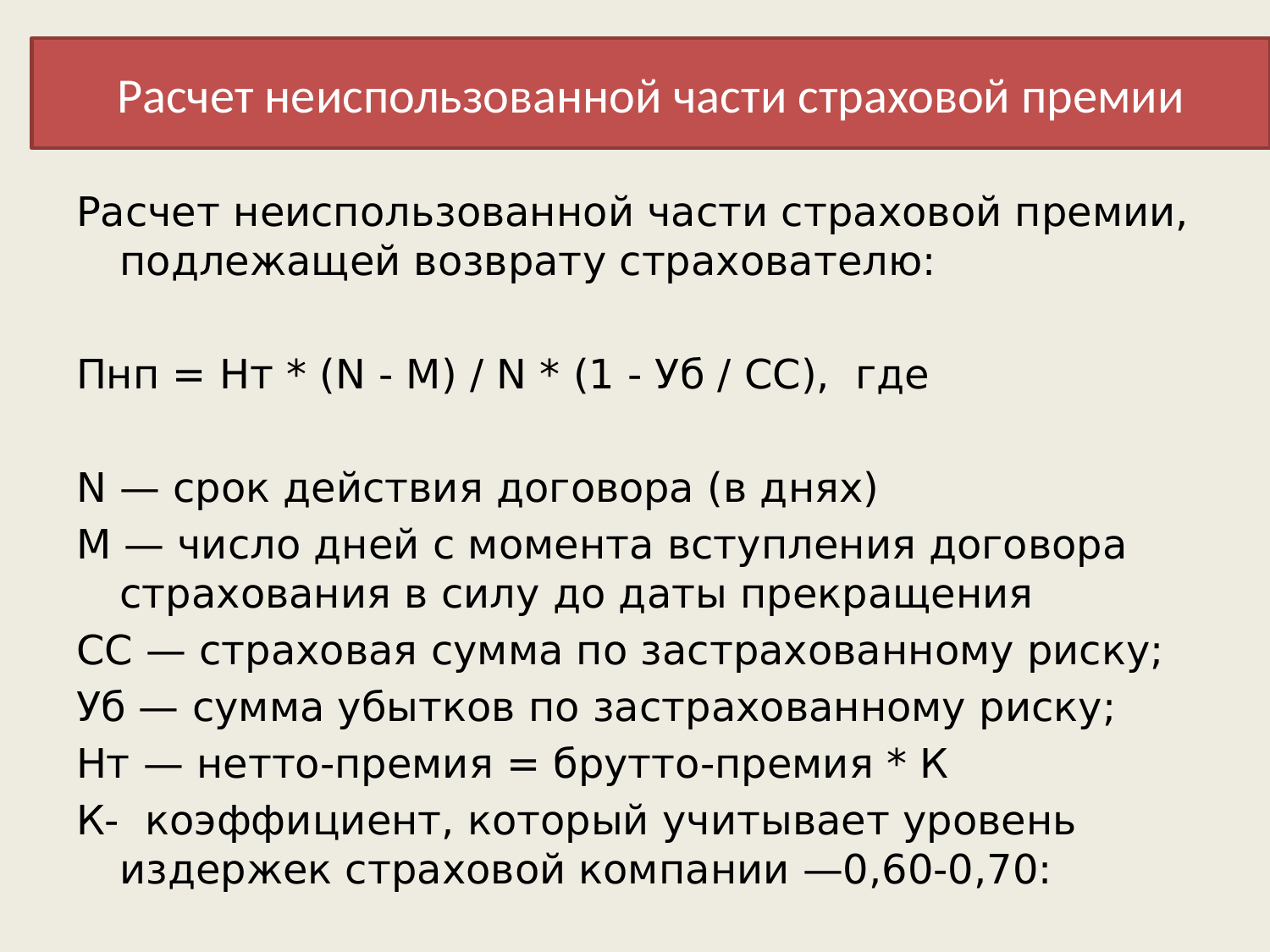

# Расчет неиспользованной части страховой премии
Расчет неиспользованной части страховой премии, подлежащей возврату страхователю:

Пнп = Нт * (N - M) / N * (1 - Уб / CC),  где

N — срок действия договора (в днях)
М — число дней с момента вступления договора страхования в силу до даты прекращения
СС — страховая сумма по застрахованному риску;
Уб — сумма убытков по застрахованному риску;
Нт — нетто-премия = брутто-премия * К
К-  коэффициент, который учитывает уровень издержек страховой компании —0,60-0,70: